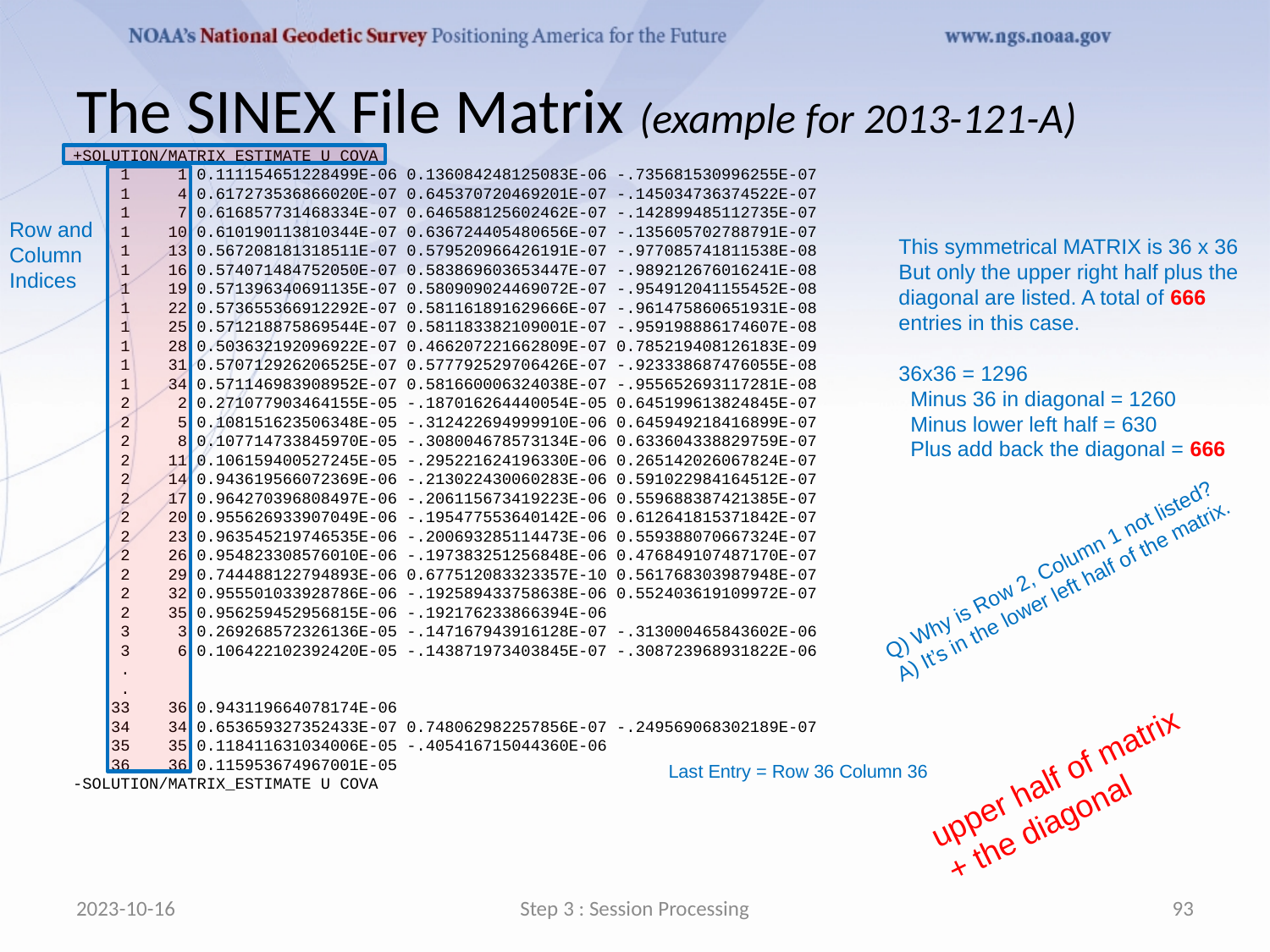

# The SINEX File Matrix (example for 2013-121-A)
+SOLUTION/MATRIX_ESTIMATE U COVA
     1     1 0.111154651228499E-06 0.136084248125083E-06 -.735681530996255E-07
     1     4 0.617273536866020E-07 0.645370720469201E-07 -.145034736374522E-07
     1     7 0.616857731468334E-07 0.646588125602462E-07 -.142899485112735E-07
     1    10 0.610190113810344E-07 0.636724405480656E-07 -.135605702788791E-07
     1    13 0.567208181318511E-07 0.579520966426191E-07 -.977085741811538E-08
     1    16 0.574071484752050E-07 0.583869603653447E-07 -.989212676016241E-08
     1    19 0.571396340691135E-07 0.580909024469072E-07 -.954912041155452E-08
     1    22 0.573655366912292E-07 0.581161891629666E-07 -.961475860651931E-08
     1    25 0.571218875869544E-07 0.581183382109001E-07 -.959198886174607E-08
     1    28 0.503632192096922E-07 0.466207221662809E-07 0.785219408126183E-09
     1    31 0.570712926206525E-07 0.577792529706426E-07 -.923338687476055E-08
     1    34 0.571146983908952E-07 0.581660006324038E-07 -.955652693117281E-08
     2     2 0.271077903464155E-05 -.187016264440054E-05 0.645199613824845E-07
     2     5 0.108151623506348E-05 -.312422694999910E-06 0.645949218416899E-07
     2     8 0.107714733845970E-05 -.308004678573134E-06 0.633604338829759E-07
     2    11 0.106159400527245E-05 -.295221624196330E-06 0.265142026067824E-07
     2    14 0.943619566072369E-06 -.213022430060283E-06 0.591022984164512E-07
     2    17 0.964270396808497E-06 -.206115673419223E-06 0.559688387421385E-07
     2    20 0.955626933907049E-06 -.195477553640142E-06 0.612641815371842E-07
     2    23 0.963545219746535E-06 -.200693285114473E-06 0.559388070667324E-07
     2    26 0.954823308576010E-06 -.197383251256848E-06 0.476849107487170E-07
     2    29 0.744488122794893E-06 0.677512083323357E-10 0.561768303987948E-07
     2    32 0.955501033928786E-06 -.192589433758638E-06 0.552403619109972E-07
     2    35 0.956259452956815E-06 -.192176233866394E-06
     3     3 0.269268572326136E-05 -.147167943916128E-07 -.313000465843602E-06
     3     6 0.106422102392420E-05 -.143871973403845E-07 -.308723968931822E-06
     .
     .
    33    36 0.943119664078174E-06
    34    34 0.653659327352433E-07 0.748062982257856E-07 -.249569068302189E-07
    35    35 0.118411631034006E-05 -.405416715044360E-06
    36    36 0.115953674967001E-05
-SOLUTION/MATRIX_ESTIMATE U COVA

Row and Column Indices
This symmetrical MATRIX is 36 x 36
But only the upper right half plus the diagonal are listed. A total of 666 entries in this case.

36x36 = 1296
  Minus 36 in diagonal = 1260
  Minus lower left half = 630
  Plus add back the diagonal = 666
Q) Why is Row 2, Column 1 not listed?
A) It’s in the lower left half of the matrix.
upper half of matrix + the diagonal
Last Entry = Row 36 Column 36
2023-10-16
Step 3 : Session Processing
93